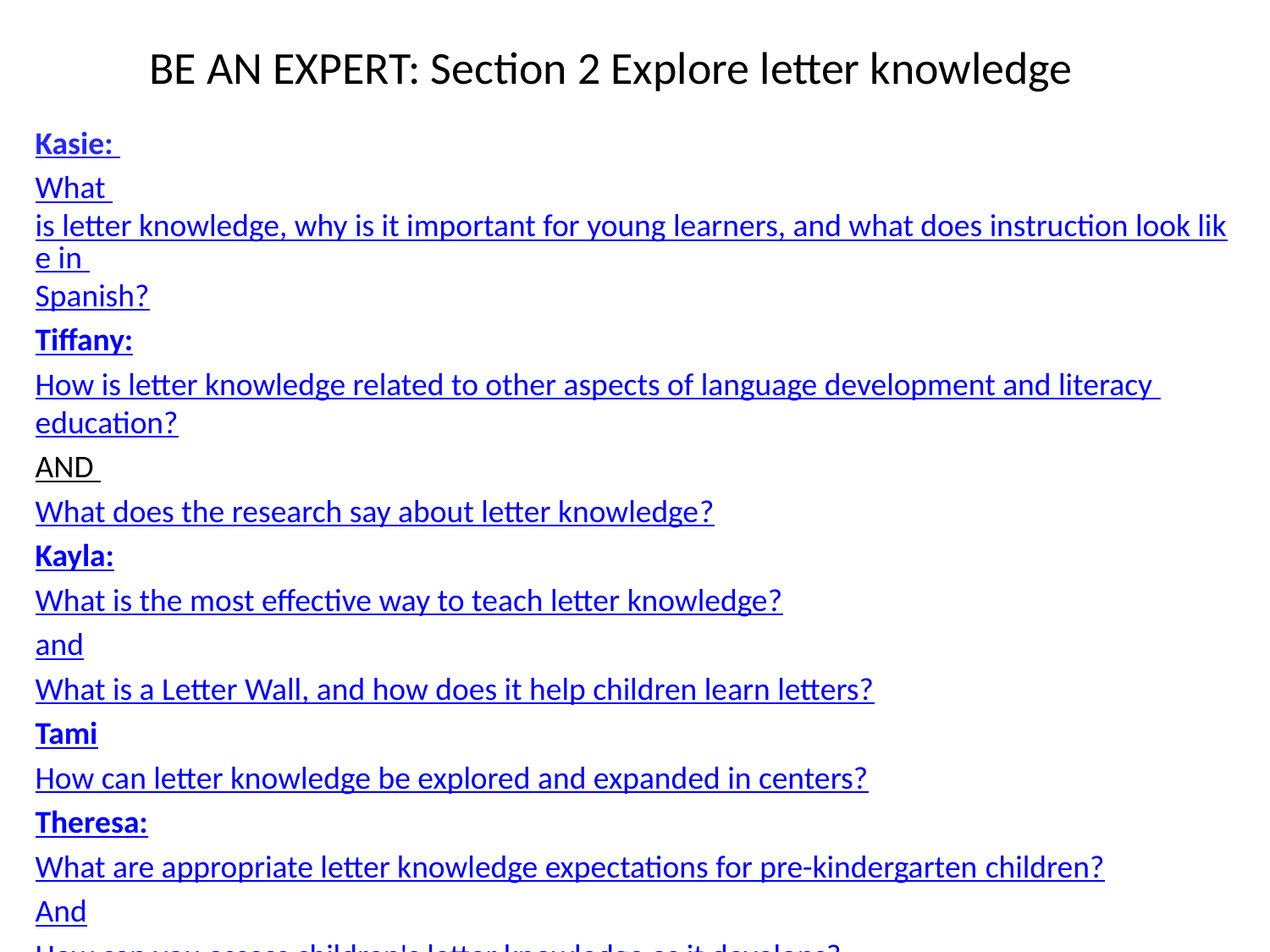

# BE AN EXPERT: Section 2 Explore letter knowledge
Kasie:
What is letter knowledge, why is it important for young learners, and what does instruction look like in Spanish?
Tiffany:
How is letter knowledge related to other aspects of language development and literacy education?
AND
What does the research say about letter knowledge?
Kayla:
What is the most effective way to teach letter knowledge?
and
What is a Letter Wall, and how does it help children learn letters?
Tami
How can letter knowledge be explored and expanded in centers?
Theresa:
What are appropriate letter knowledge expectations for pre-kindergarten children?
And
How can you assess children's letter knowledge as it develops?